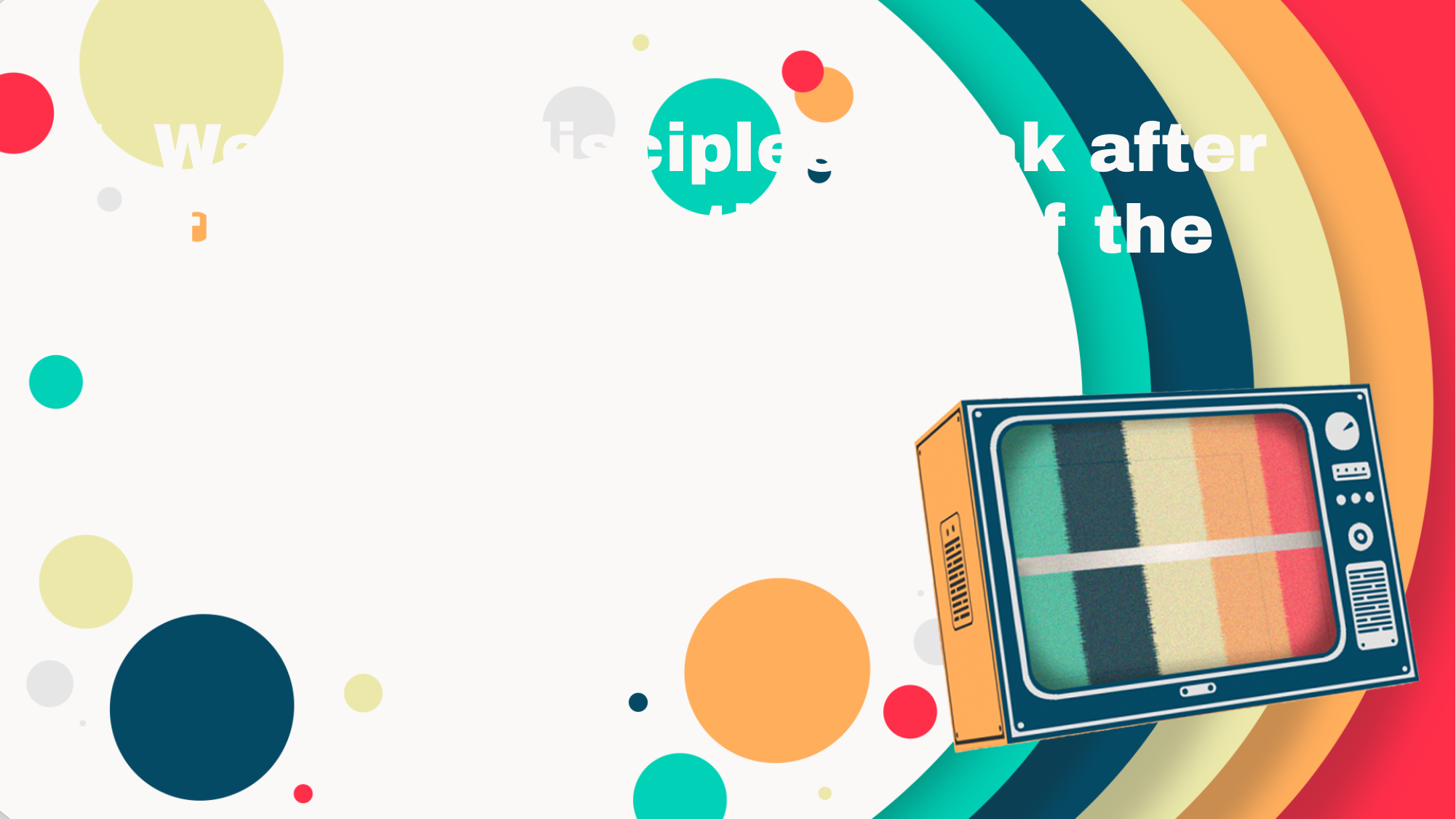

5. Were the disciples weak after
	they received the gift of the
	Holy Spirit?
ANSWER:
No